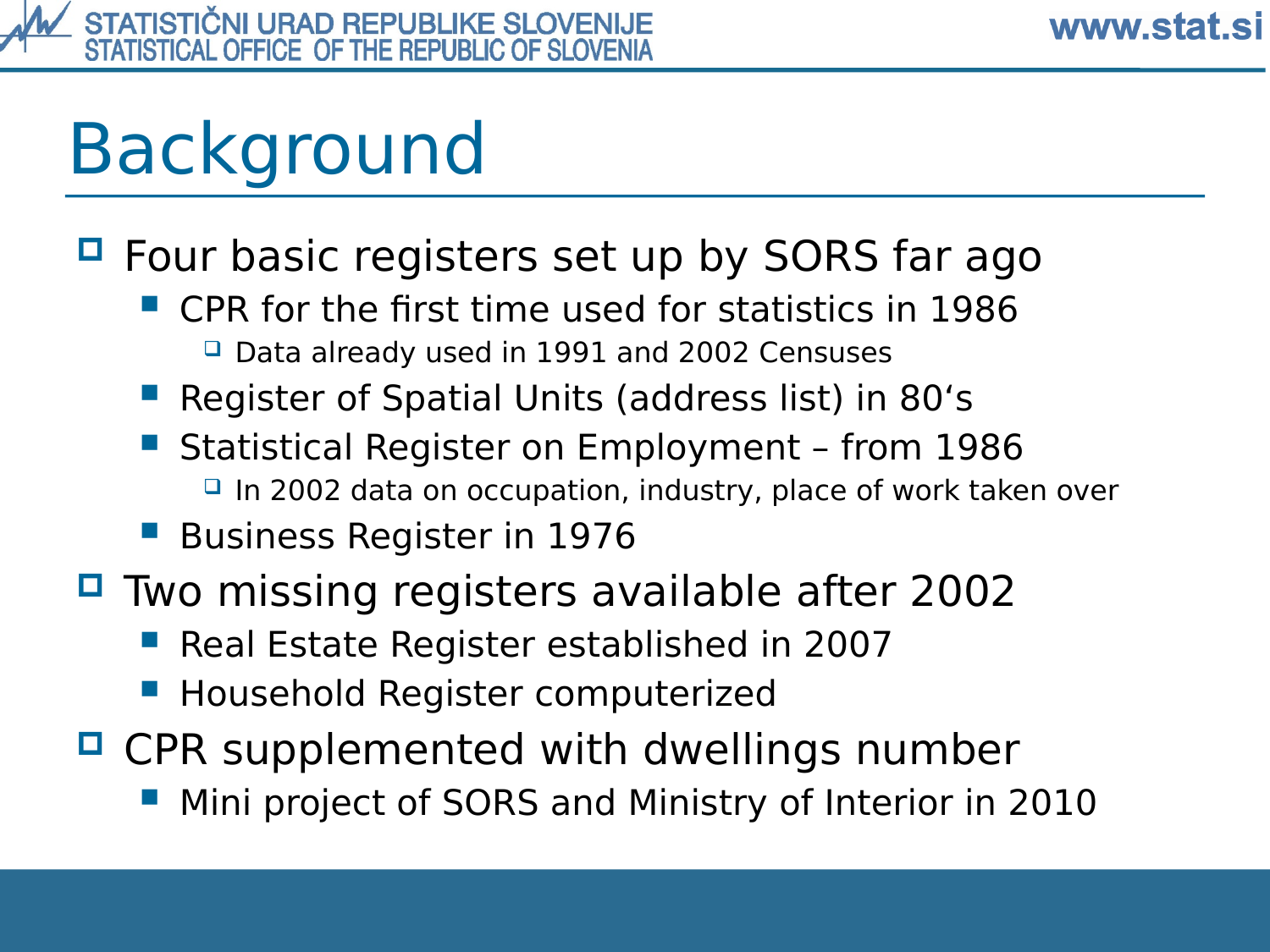

# Background
Four basic registers set up by SORS far ago
CPR for the first time used for statistics in 1986
Data already used in 1991 and 2002 Censuses
Register of Spatial Units (address list) in 80‘s
Statistical Register on Employment – from 1986
In 2002 data on occupation, industry, place of work taken over
Business Register in 1976
Two missing registers available after 2002
Real Estate Register established in 2007
Household Register computerized
CPR supplemented with dwellings number
Mini project of SORS and Ministry of Interior in 2010